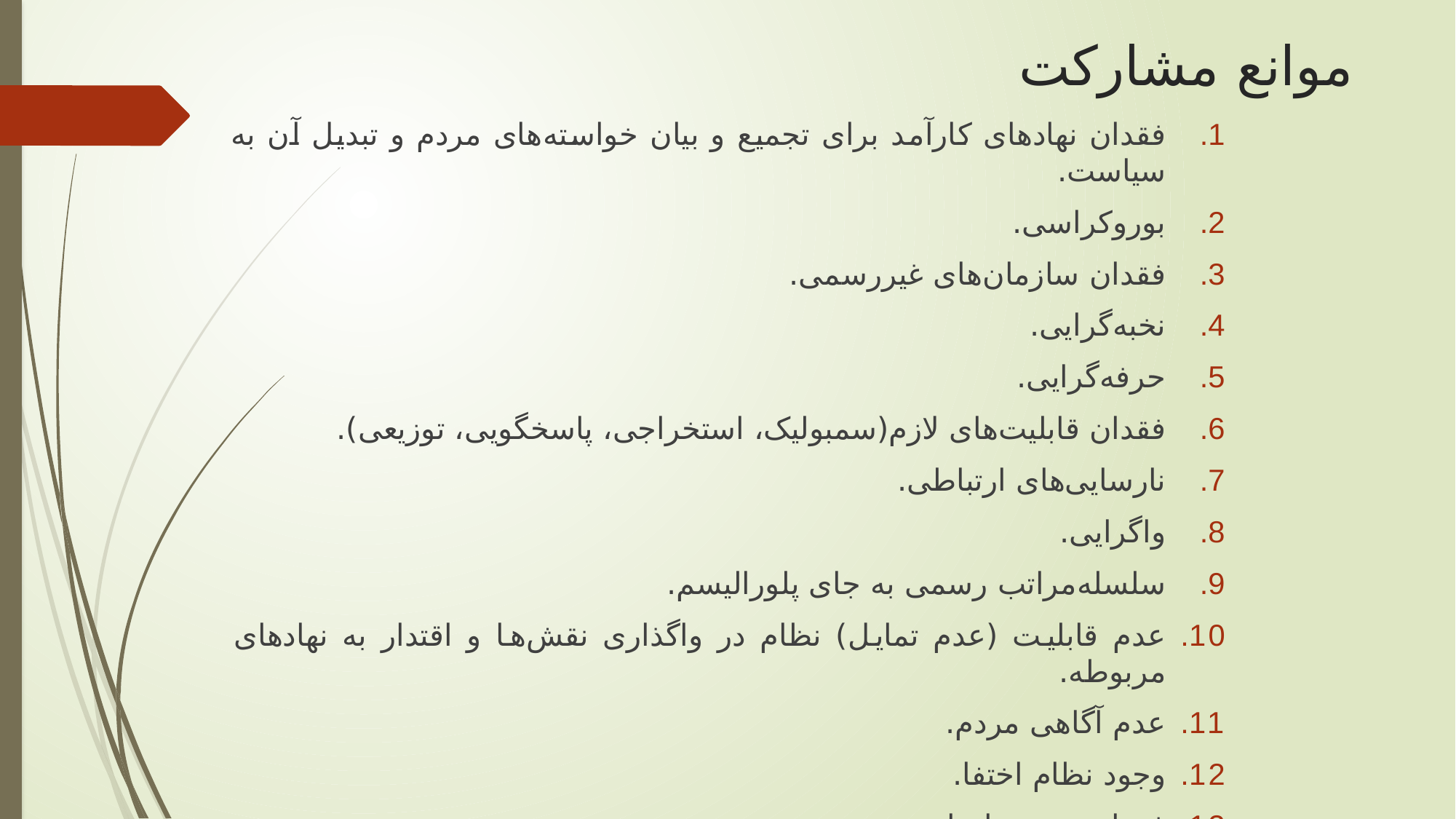

# موانع مشارکت
فقدان نهادهای کارآمد برای تجمیع و بیان خواسته‌های مردم و تبدیل آن به سیاست.
بوروکراسی.
فقدان سازمان‌های غیررسمی.
نخبه‌گرایی.
حرفه‌گرایی.
فقدان قابلیت‌های لازم(سمبولیک، استخراجی، پاسخگویی، توزیعی).
نارسایی‌های ارتباطی.
واگرایی.
سلسله‌مراتب رسمی به جای پلورالیسم.
عدم قابلیت (عدم تمایل) نظام در واگذاری نقش‌ها و اقتدار به نهادهای مربوطه.
عدم آگاهی مردم.
وجود نظام اختفا.
فقدان تنوع ساختاری.
عدم برخورداری نهادها از استقلال لازم.(پاپلی ورجبی، 1384، 339)